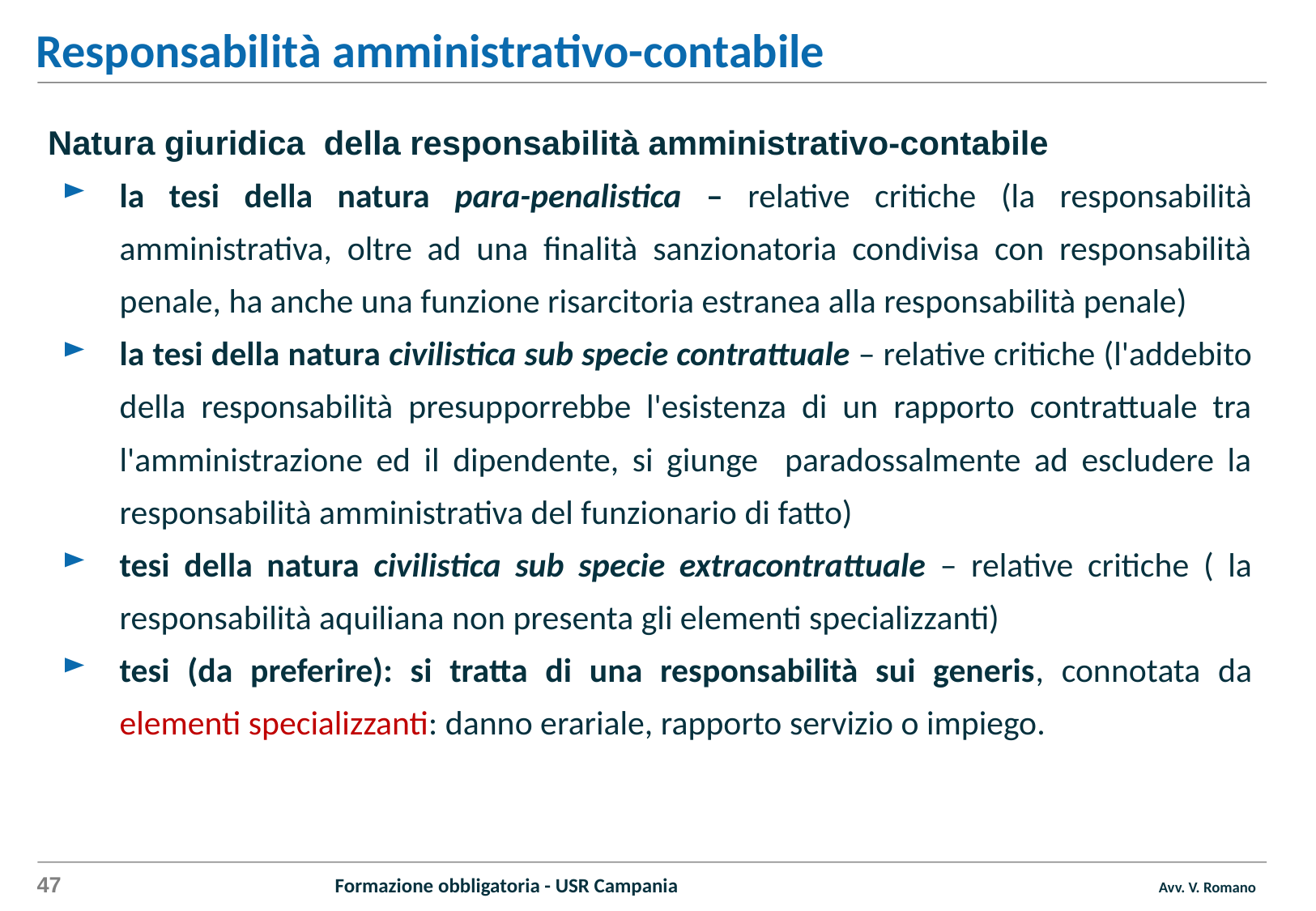

Responsabilità amministrativo-contabile
Natura giuridica  della responsabilità amministrativo-contabile
la tesi della natura para-penalistica – relative critiche (la responsabilità amministrativa, oltre ad una finalità sanzionatoria condivisa con responsabilità penale, ha anche una funzione risarcitoria estranea alla responsabilità penale)
la tesi della natura civilistica sub specie contrattuale – relative critiche (l'addebito della responsabilità presupporrebbe l'esistenza di un rapporto contrattuale tra l'amministrazione ed il dipendente, si giunge  paradossalmente ad escludere la responsabilità amministrativa del funzionario di fatto)
tesi della natura civilistica sub specie extracontrattuale – relative critiche ( la responsabilità aquiliana non presenta gli elementi specializzanti)
tesi (da preferire): si tratta di una responsabilità sui generis, connotata da elementi specializzanti: danno erariale, rapporto servizio o impiego.